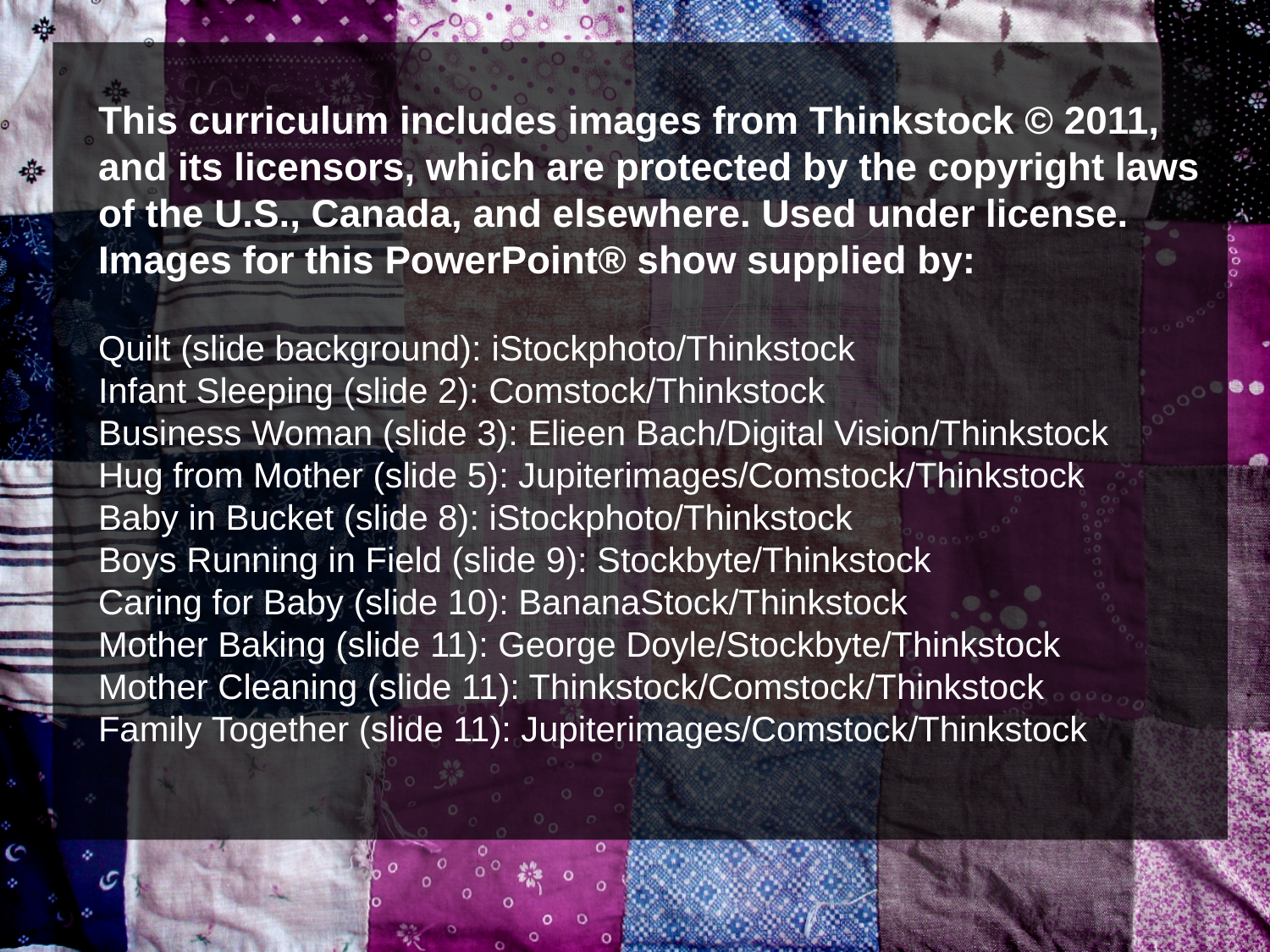

This curriculum includes images from Thinkstock © 2011, and its licensors, which are protected by the copyright laws of the U.S., Canada, and elsewhere. Used under license. Images for this PowerPoint® show supplied by:

Quilt (slide background): iStockphoto/Thinkstock
Infant Sleeping (slide 2): Comstock/Thinkstock
Business Woman (slide 3): Elieen Bach/Digital Vision/Thinkstock
Hug from Mother (slide 5): Jupiterimages/Comstock/Thinkstock
Baby in Bucket (slide 8): iStockphoto/Thinkstock
Boys Running in Field (slide 9): Stockbyte/Thinkstock
Caring for Baby (slide 10): BananaStock/Thinkstock
Mother Baking (slide 11): George Doyle/Stockbyte/Thinkstock
Mother Cleaning (slide 11): Thinkstock/Comstock/Thinkstock
Family Together (slide 11): Jupiterimages/Comstock/Thinkstock